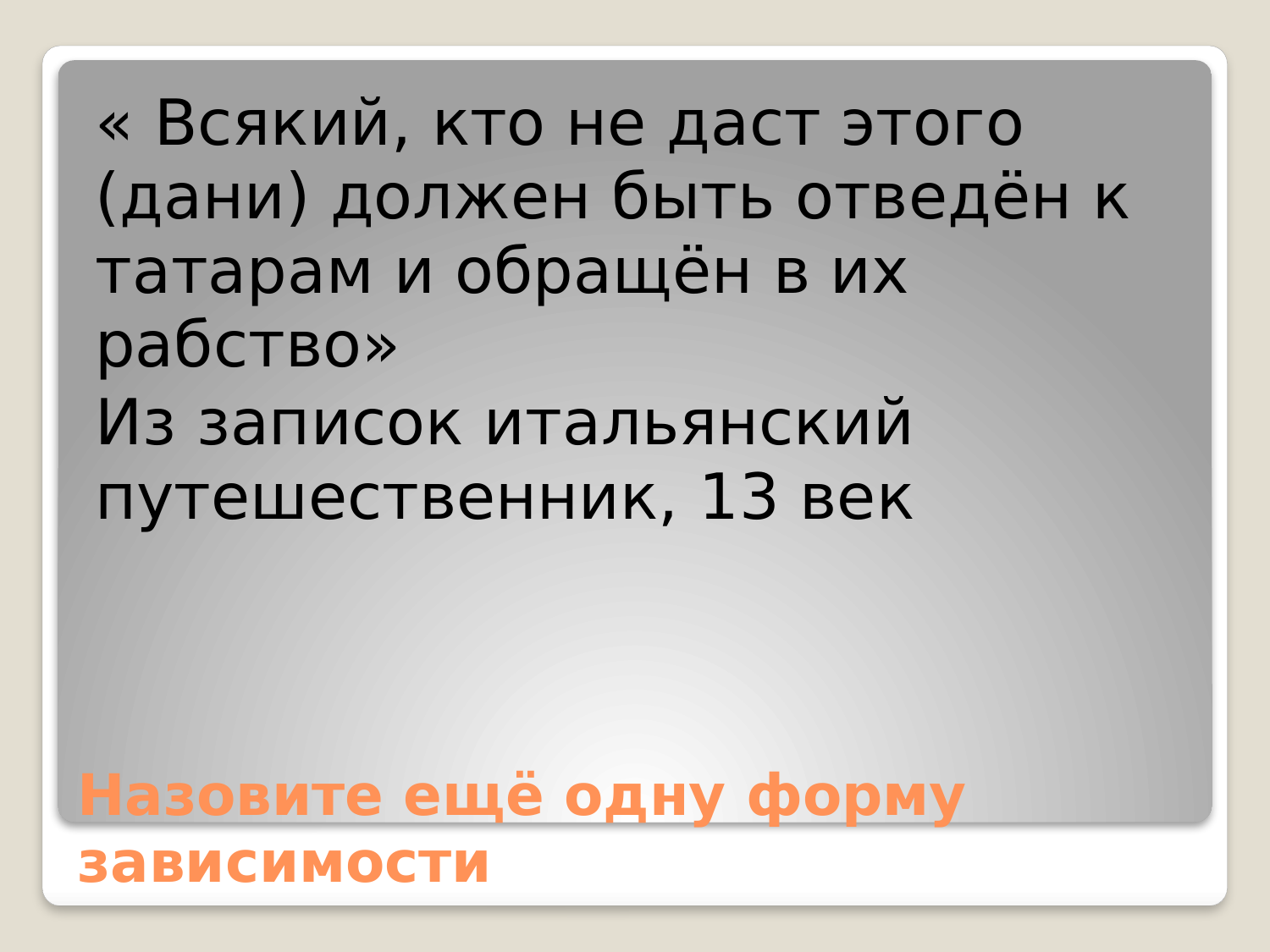

« Всякий, кто не даст этого (дани) должен быть отведён к татарам и обращён в их рабство»
Из записок итальянский путешественник, 13 век
# Назовите ещё одну форму зависимости